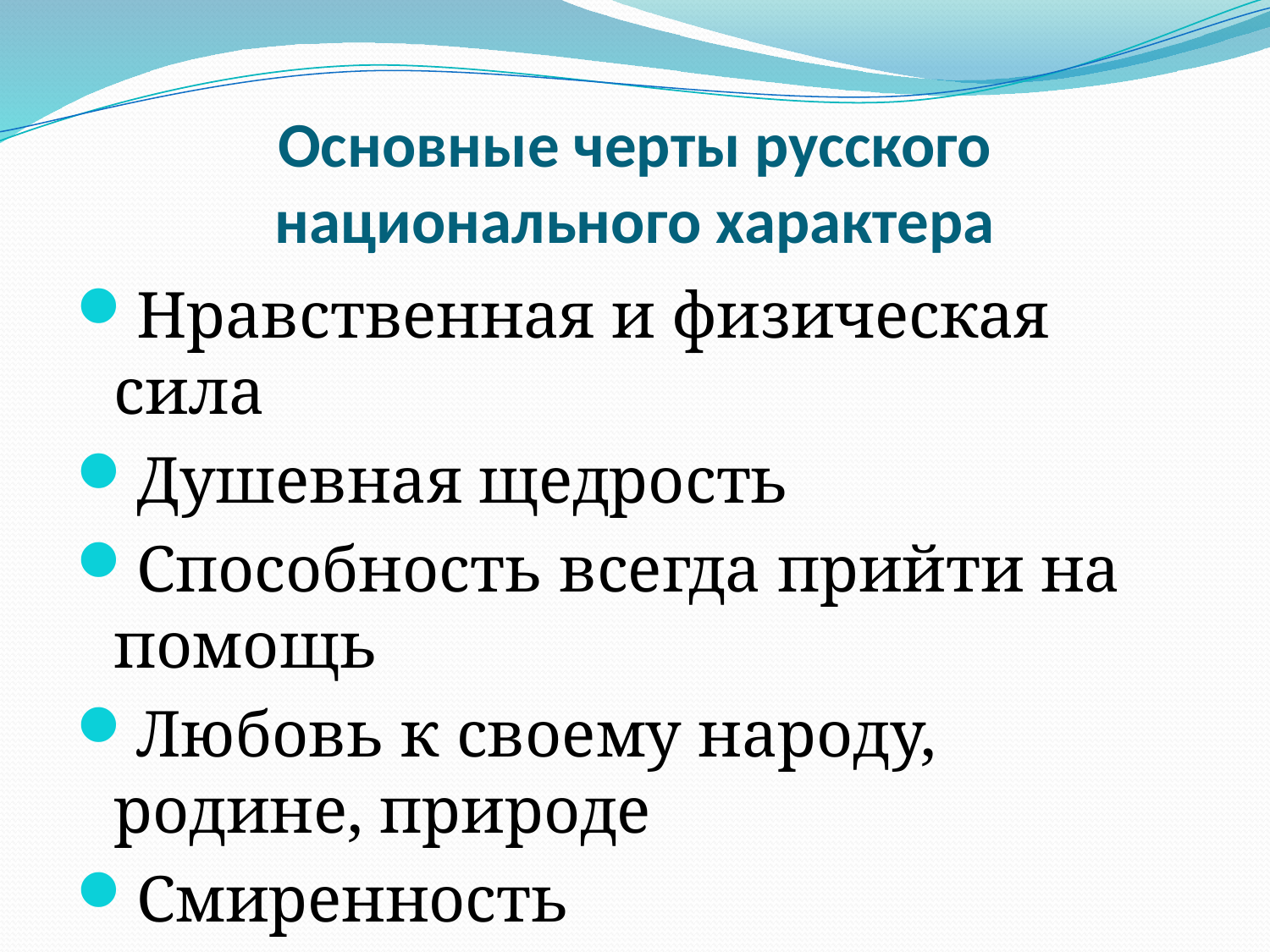

# Основные черты русского национального характера
Нравственная и физическая сила
Душевная щедрость
Способность всегда прийти на помощь
Любовь к своему народу, родине, природе
Смиренность